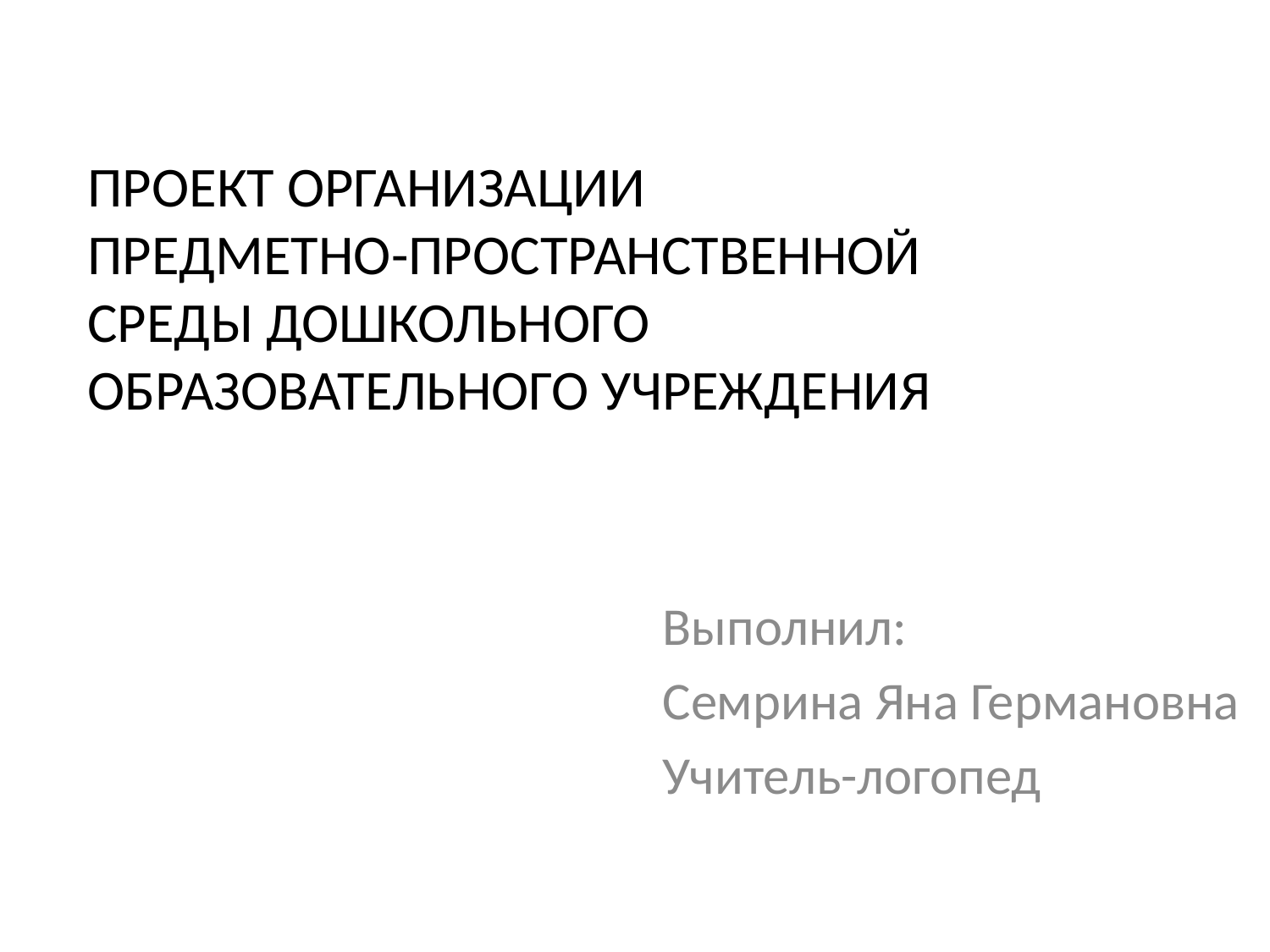

# ПРОЕКТ ОРГАНИЗАЦИИ ПРЕДМЕТНО-ПРОСТРАНСТВЕННОЙ СРЕДЫ ДОШКОЛЬНОГО ОБРАЗОВАТЕЛЬНОГО УЧРЕЖДЕНИЯ
Выполнил:
Семрина Яна Германовна
Учитель-логопед